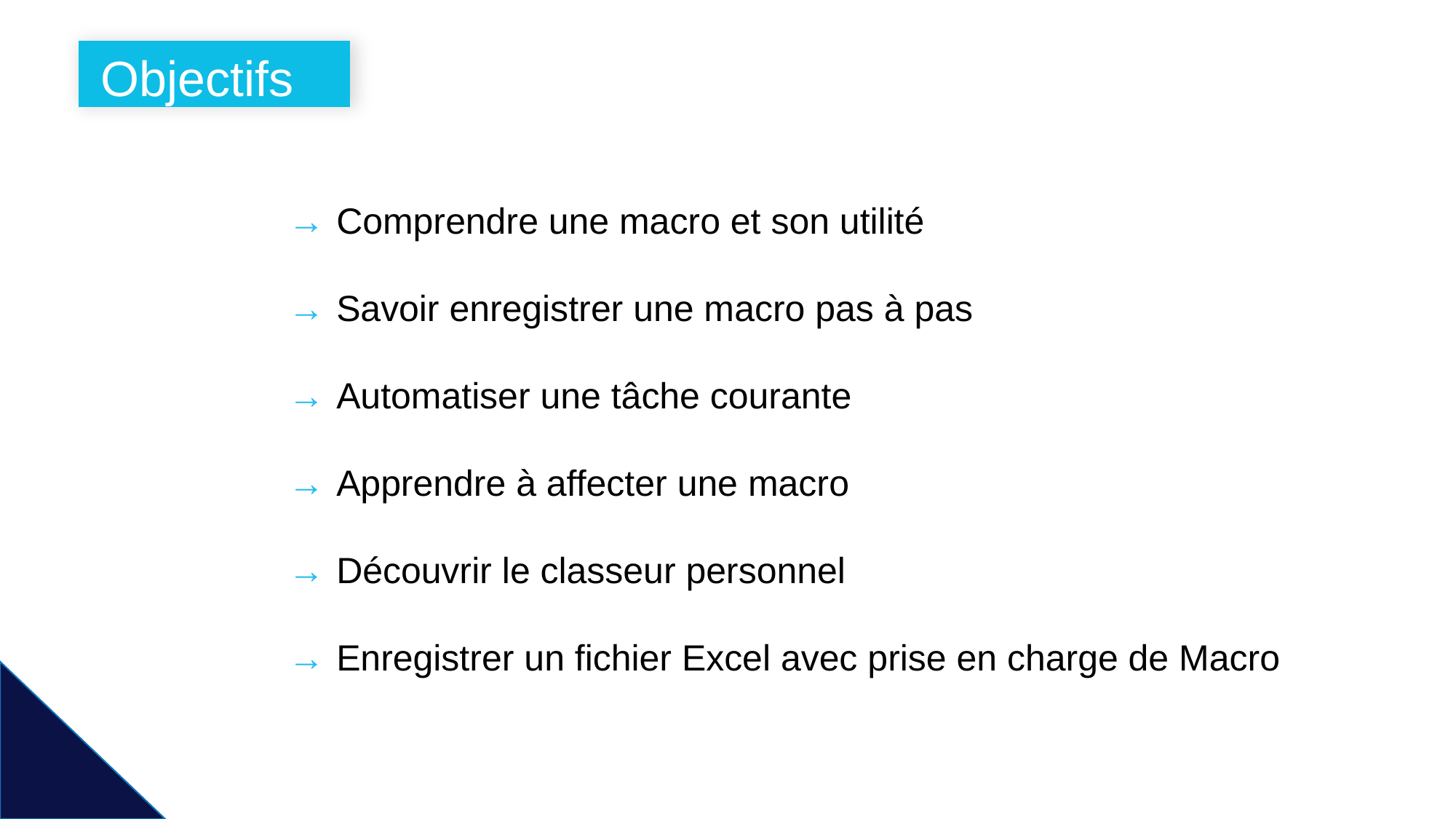

# Objectifs
→ Comprendre une macro et son utilité
→ Savoir enregistrer une macro pas à pas
→ Automatiser une tâche courante
→ Apprendre à affecter une macro
→ Découvrir le classeur personnel
→ Enregistrer un fichier Excel avec prise en charge de Macro